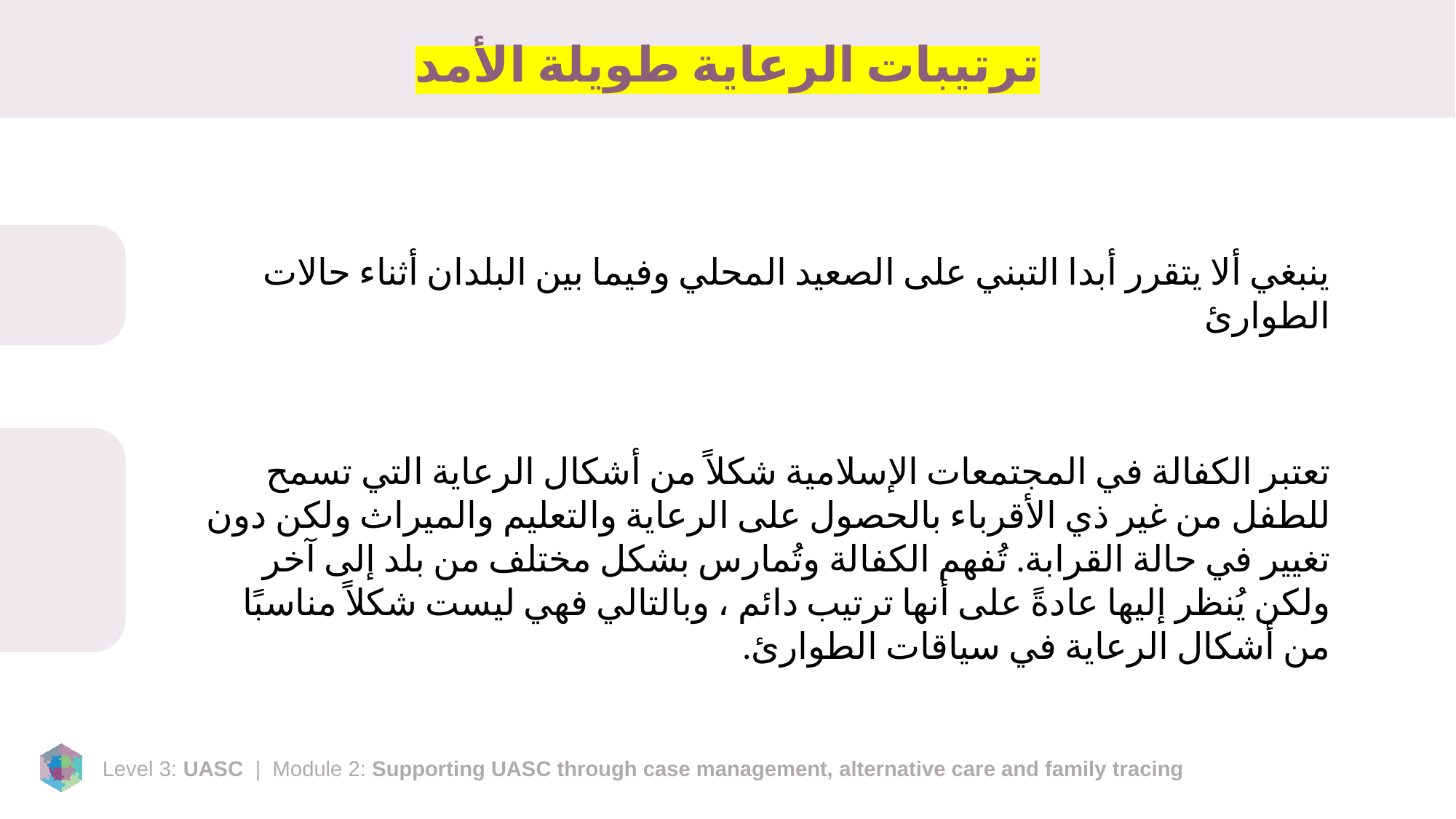

# ترتيبات الرعاية طويلة الأمد

ينبغي ألا يتقرر أبدا التبني على الصعيد المحلي وفيما بين البلدان أثناء حالات الطوارئ
تعتبر الكفالة في المجتمعات الإسلامية شكلاً من أشكال الرعاية التي تسمح للطفل من غير ذي الأقرباء بالحصول على الرعاية والتعليم والميراث ولكن دون تغيير في حالة القرابة. تُفهم الكفالة وتُمارس بشكل مختلف من بلد إلى آخر ولكن يُنظر إليها عادةً على أنها ترتيب دائم ، وبالتالي فهي ليست شكلاً مناسبًا من أشكال الرعاية في سياقات الطوارئ.